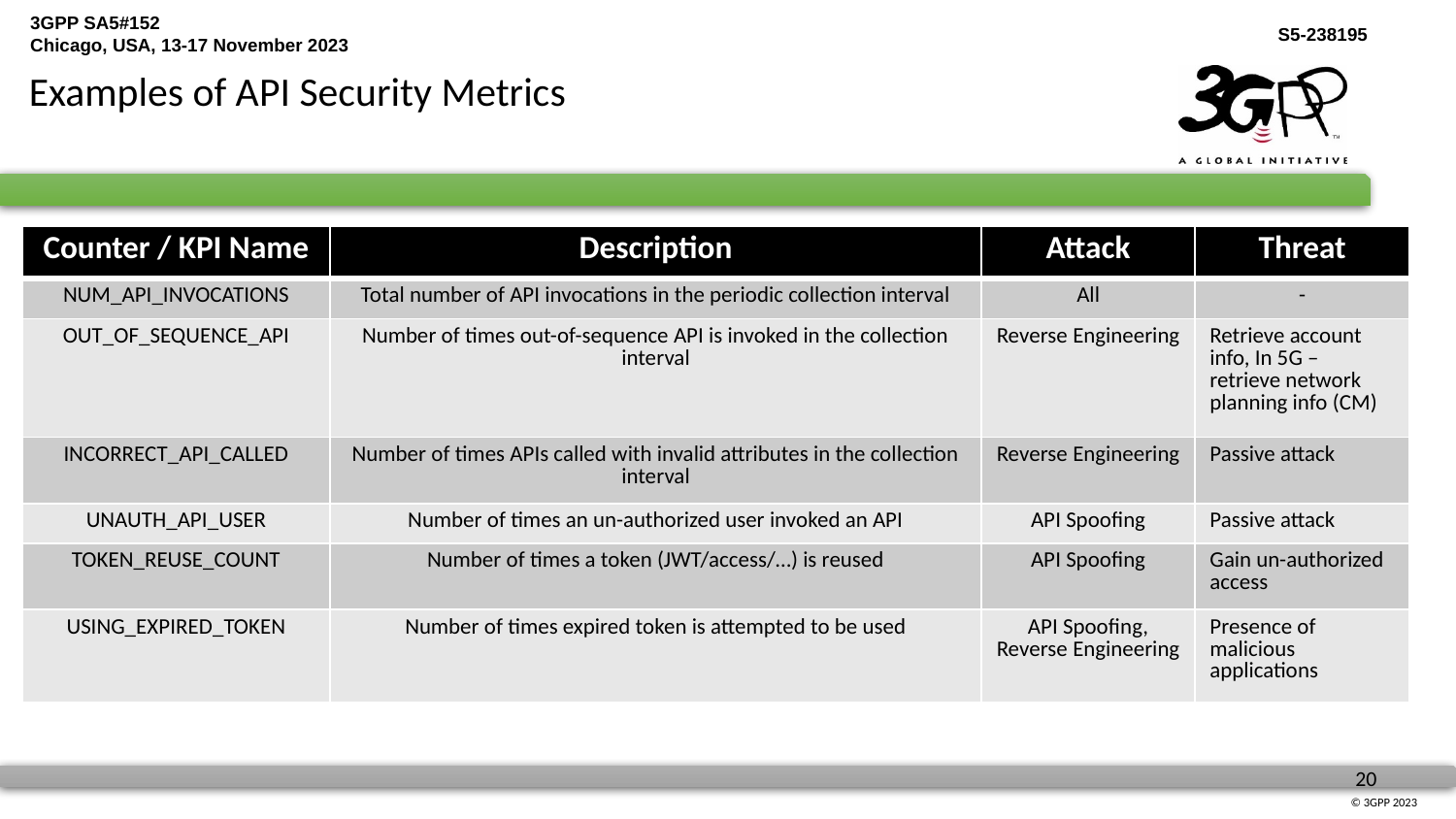

Examples of API Security Metrics
| Counter / KPI Name | Description | Attack | Threat |
| --- | --- | --- | --- |
| NUM\_API\_INVOCATIONS | Total number of API invocations in the periodic collection interval | All | - |
| OUT\_OF\_SEQUENCE\_API | Number of times out-of-sequence API is invoked in the collection interval | Reverse Engineering | Retrieve account info, In 5G – retrieve network planning info (CM) |
| INCORRECT\_API\_CALLED | Number of times APIs called with invalid attributes in the collection interval | Reverse Engineering | Passive attack |
| UNAUTH\_API\_USER | Number of times an un-authorized user invoked an API | API Spoofing | Passive attack |
| TOKEN\_REUSE\_COUNT | Number of times a token (JWT/access/…) is reused | API Spoofing | Gain un-authorized access |
| USING\_EXPIRED\_TOKEN | Number of times expired token is attempted to be used | API Spoofing, Reverse Engineering | Presence of malicious applications |